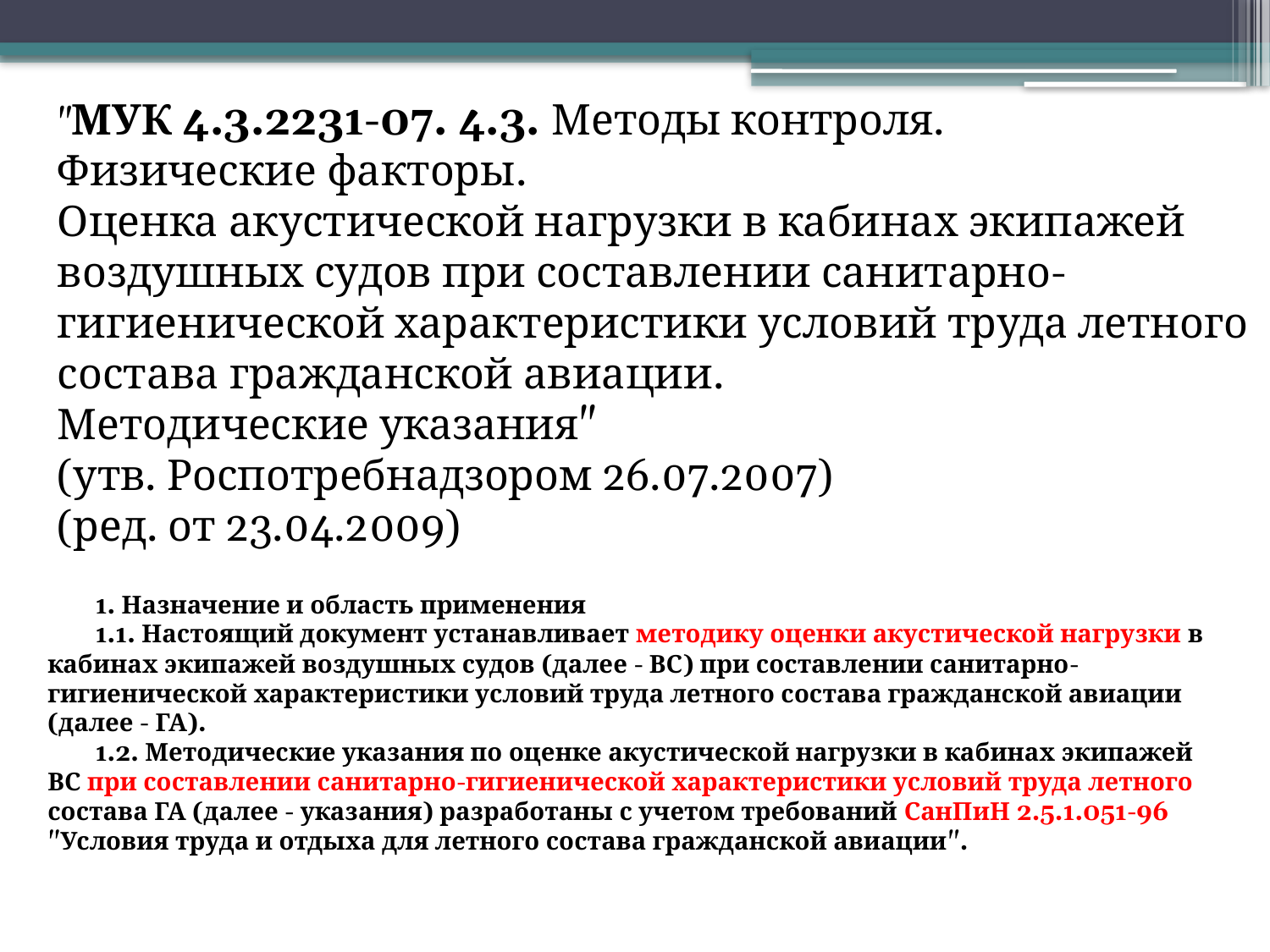

"МУК 4.3.2231-07. 4.3. Методы контроля.
Физические факторы.
Оценка акустической нагрузки в кабинах экипажей воздушных судов при составлении санитарно-гигиенической характеристики условий труда летного состава гражданской авиации.
Методические указания"
(утв. Роспотребнадзором 26.07.2007)
(ред. от 23.04.2009)
1. Назначение и область применения
1.1. Настоящий документ устанавливает методику оценки акустической нагрузки в кабинах экипажей воздушных судов (далее - ВС) при составлении санитарно-гигиенической характеристики условий труда летного состава гражданской авиации (далее - ГА).
1.2. Методические указания по оценке акустической нагрузки в кабинах экипажей ВС при составлении санитарно-гигиенической характеристики условий труда летного состава ГА (далее - указания) разработаны с учетом требований СанПиН 2.5.1.051-96 "Условия труда и отдыха для летного состава гражданской авиации".